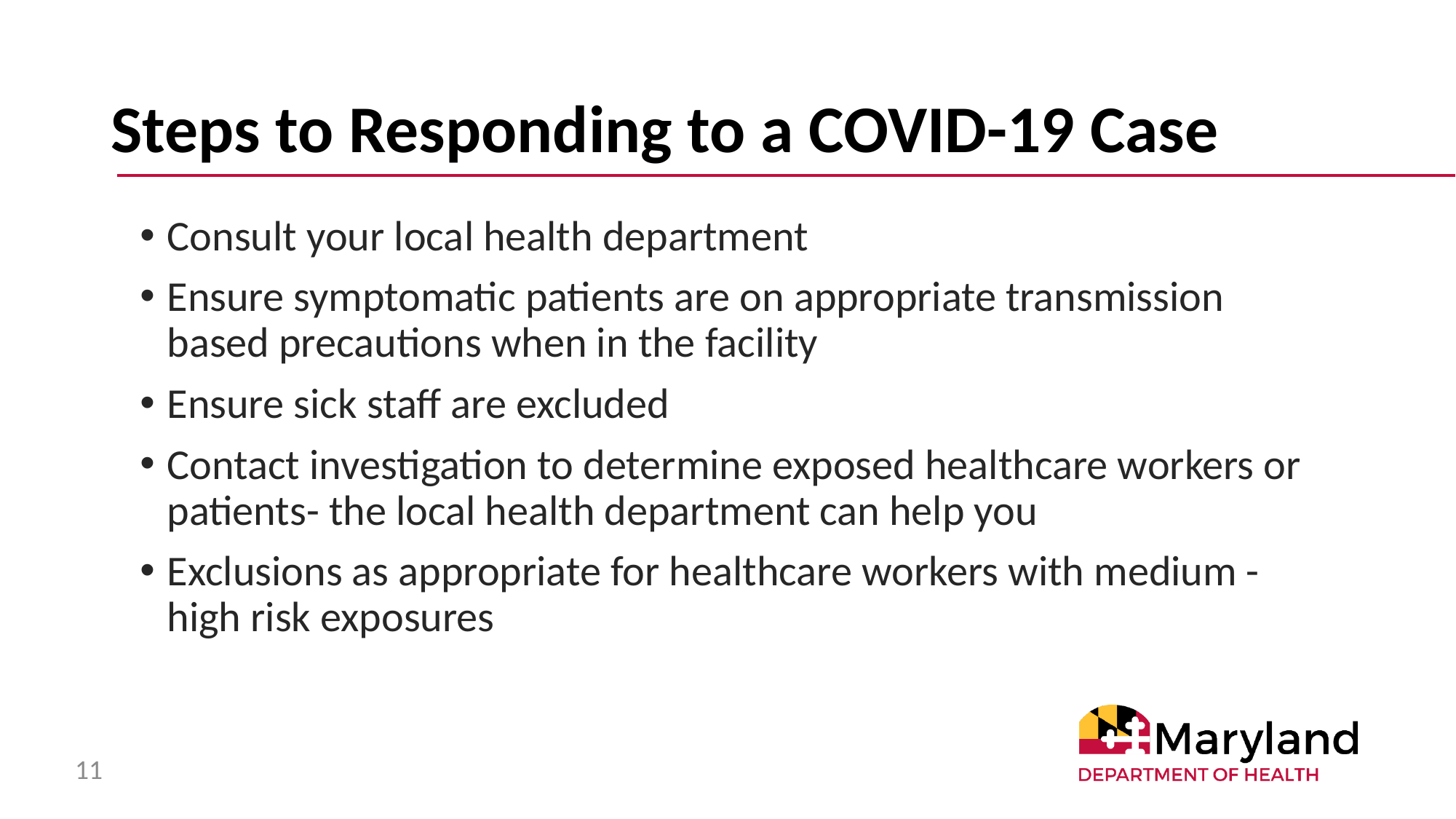

# Steps to Responding to a COVID-19 Case
Consult your local health department
Ensure symptomatic patients are on appropriate transmission based precautions when in the facility
Ensure sick staff are excluded
Contact investigation to determine exposed healthcare workers or patients- the local health department can help you
Exclusions as appropriate for healthcare workers with medium - high risk exposures
11